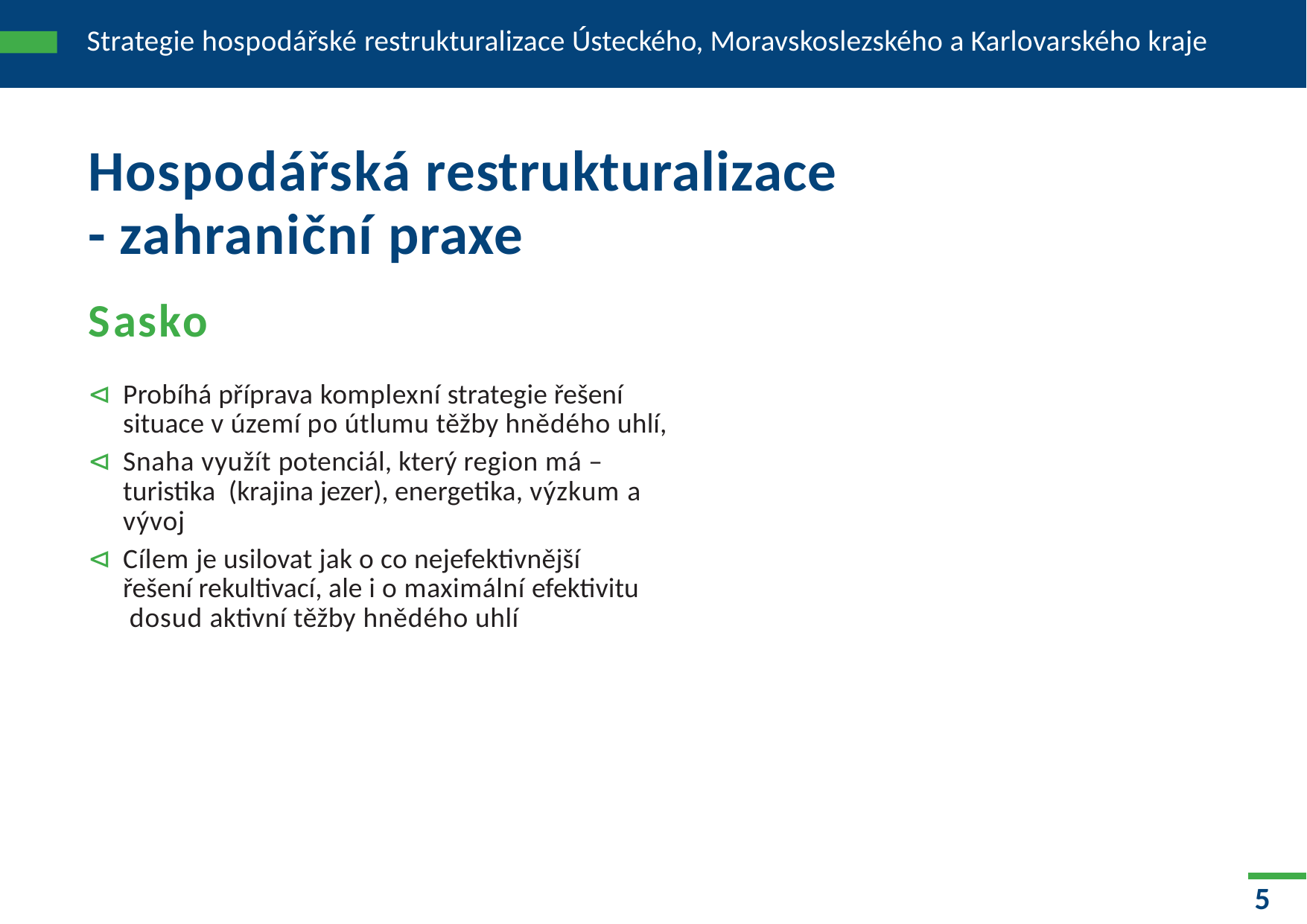

Strategie hospodářské restrukturalizace Ústeckého, Moravskoslezského a Karlovarského kraje

# Hospodářská restrukturalizace
- zahraniční praxe
Sasko
⊲	Probíhá příprava komplexní strategie řešení  situace v území po útlumu těžby hnědého uhlí,
⊲	Snaha využít potenciál, který region má – turistika  (krajina jezer), energetika, výzkum a vývoj
⊲	Cílem je usilovat jak o co nejefektivnější  řešení rekultivací, ale i o maximální efektivitu  dosud aktivní těžby hnědého uhlí
5